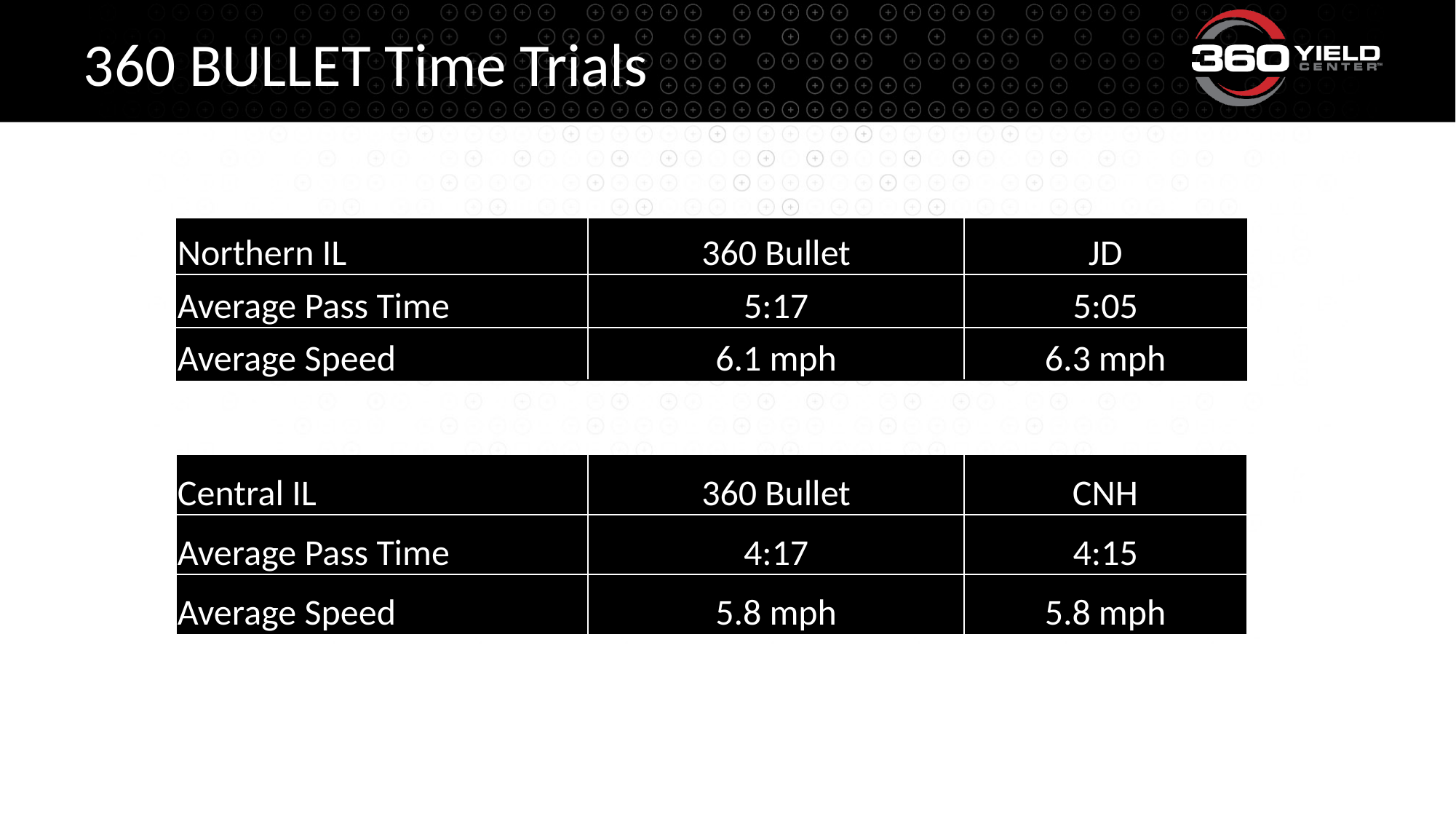

# 360 BULLET Time Trials
| Northern IL | 360 Bullet | JD |
| --- | --- | --- |
| Average Pass Time | 5:17 | 5:05 |
| Average Speed | 6.1 mph | 6.3 mph |
| Central IL | 360 Bullet | CNH |
| --- | --- | --- |
| Average Pass Time | 4:17 | 4:15 |
| Average Speed | 5.8 mph | 5.8 mph |